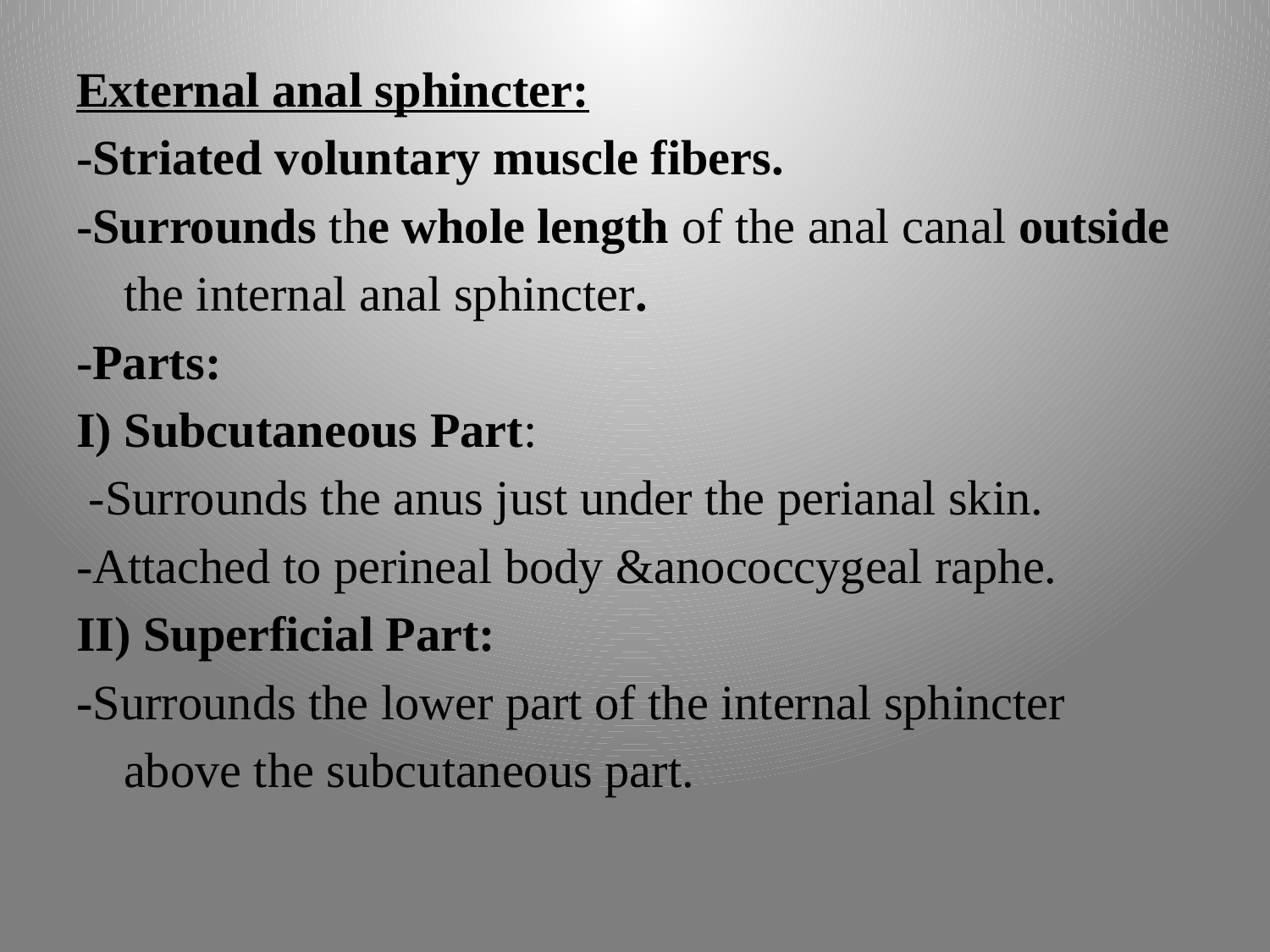

#
External anal sphincter:
-Striated voluntary muscle fibers.
-Surrounds the whole length of the anal canal outside the internal anal sphincter.
-Parts:
I) Subcutaneous Part:
 -Surrounds the anus just under the perianal skin.
-Attached to perineal body &anococcygeal raphe.
II) Superficial Part:
-Surrounds the lower part of the internal sphincter above the subcutaneous part.